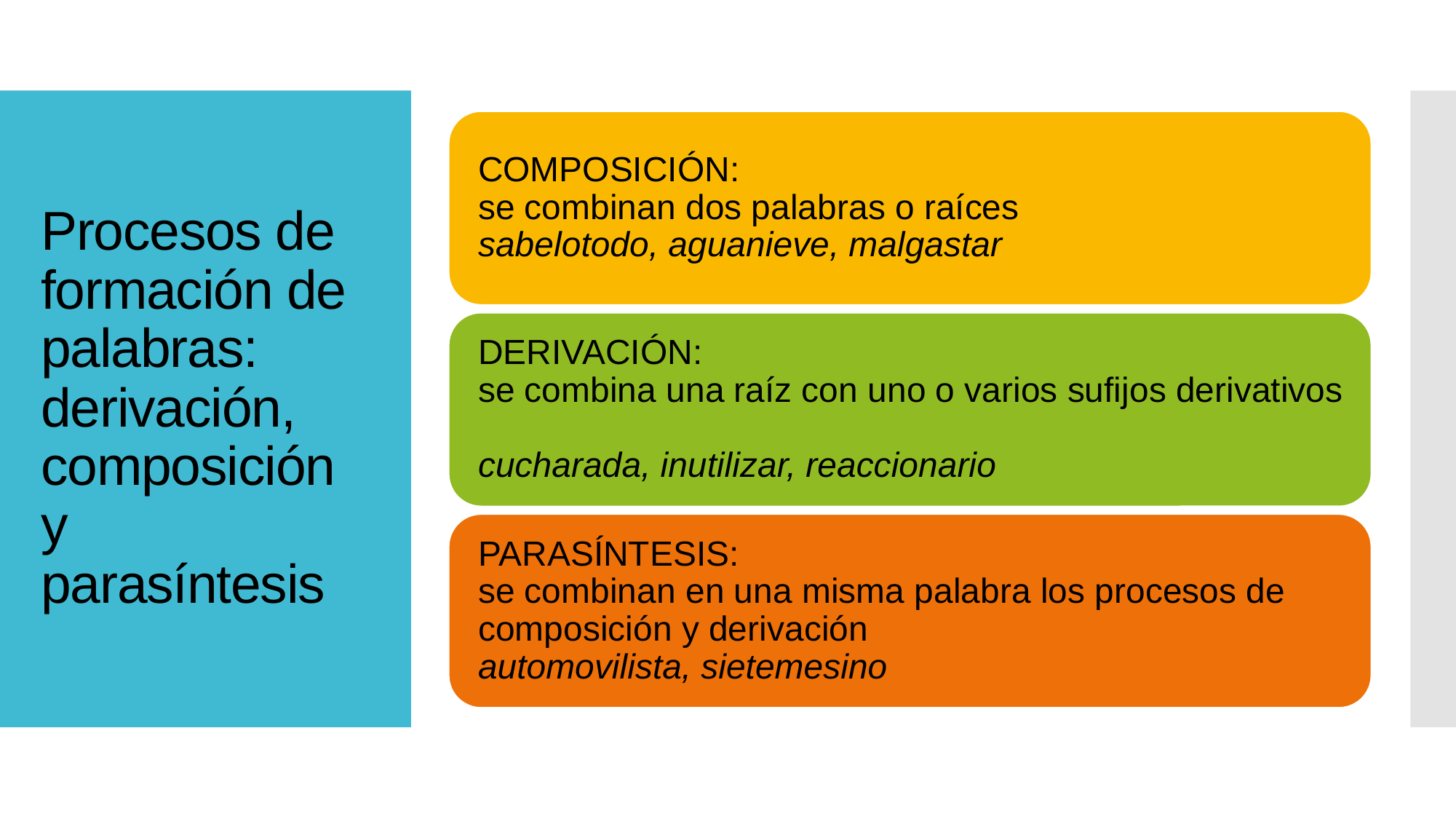

Composición:
se combinan dos palabras o raíces
sabelotodo, aguanieve, malgastar
Derivación:
se combina una raíz con uno o varios sufijos derivativos
cucharada, inutilizar, reaccionario
Parasíntesis:
se combinan en una misma palabra los procesos de composición y derivación
automovilista, sietemesino
# Procesos de formación de palabras: derivación, composición y  parasíntesis